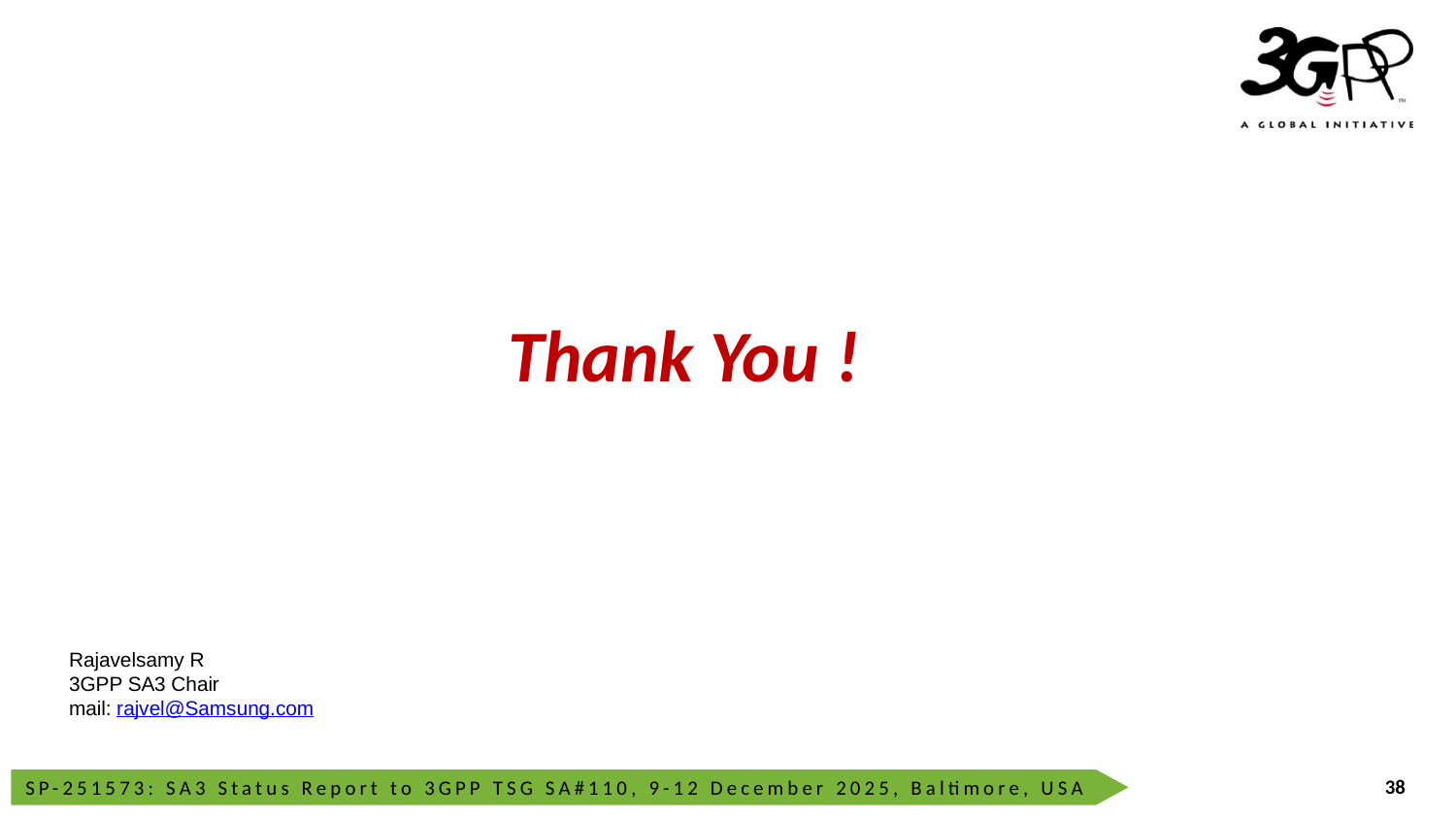

# Thank You !
Rajavelsamy R
3GPP SA3 Chair
mail: rajvel@Samsung.com